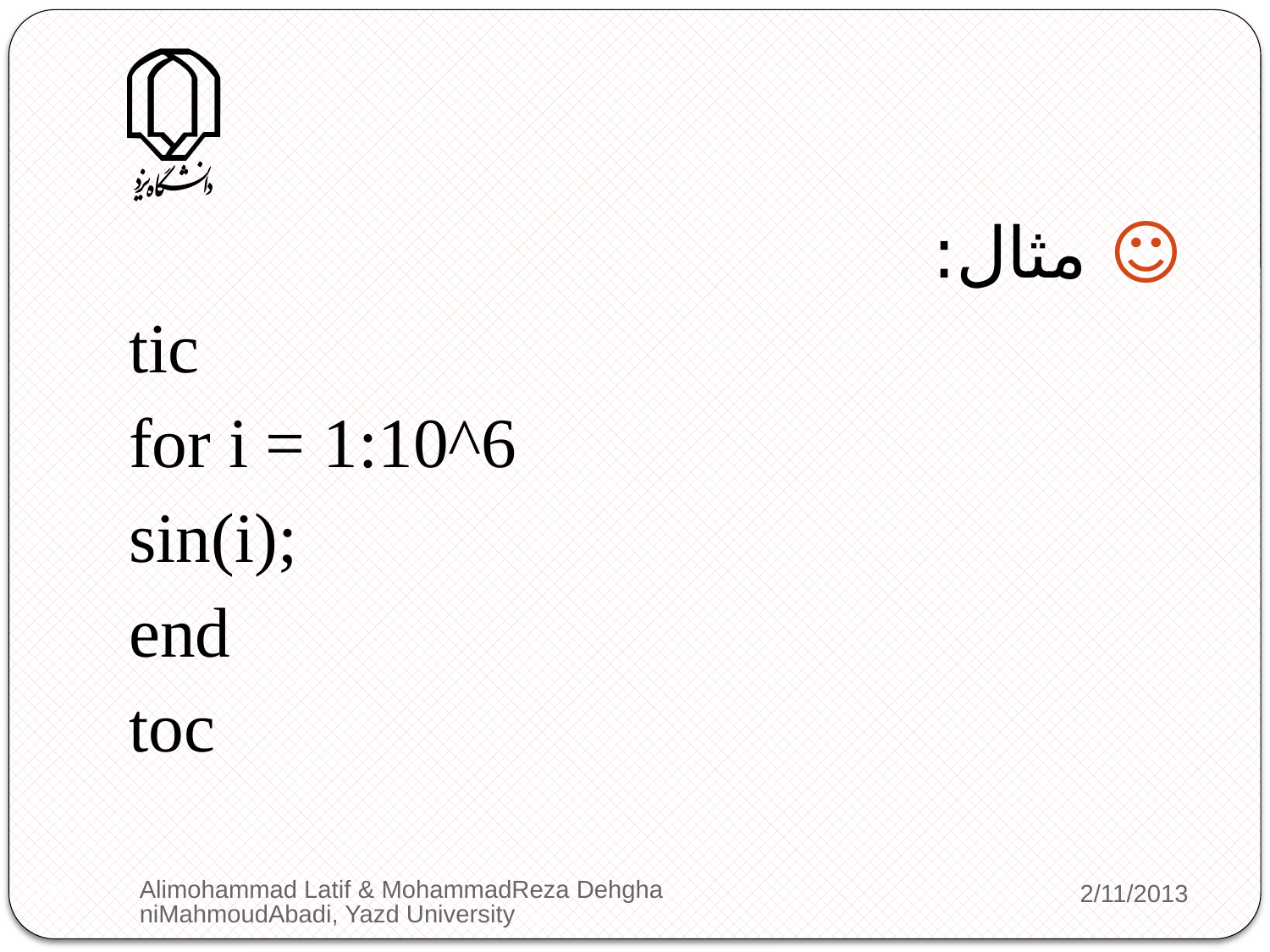

☺ مثال:
tic
for i = 1:10^6
sin(i);
end
toc
Alimohammad Latif & MohammadReza DehghaniMahmoudAbadi, Yazd University
2/11/2013
120